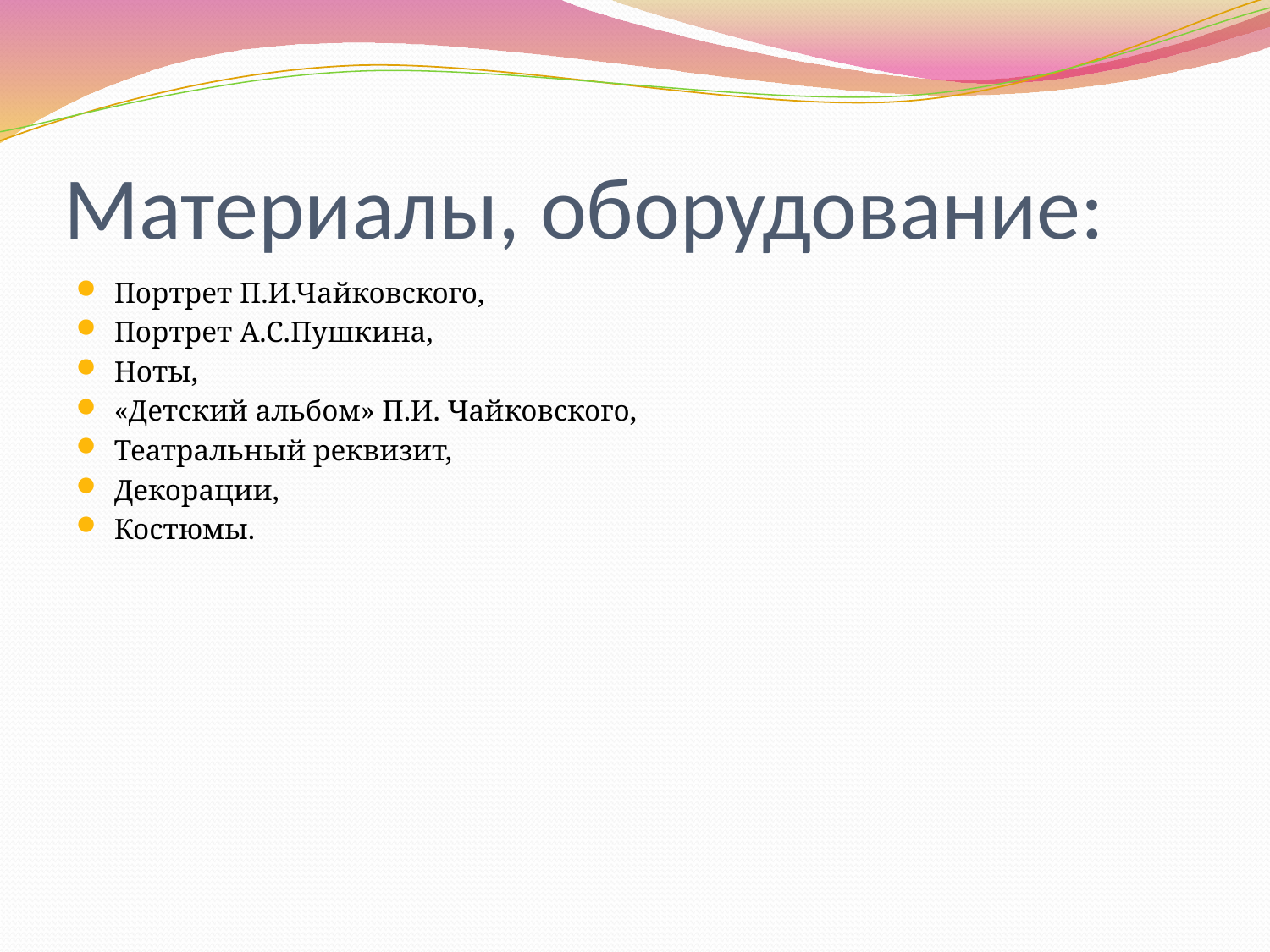

# Материалы, оборудование:
Портрет П.И.Чайковского,
Портрет А.С.Пушкина,
Ноты,
«Детский альбом» П.И. Чайковского,
Театральный реквизит,
Декорации,
Костюмы.